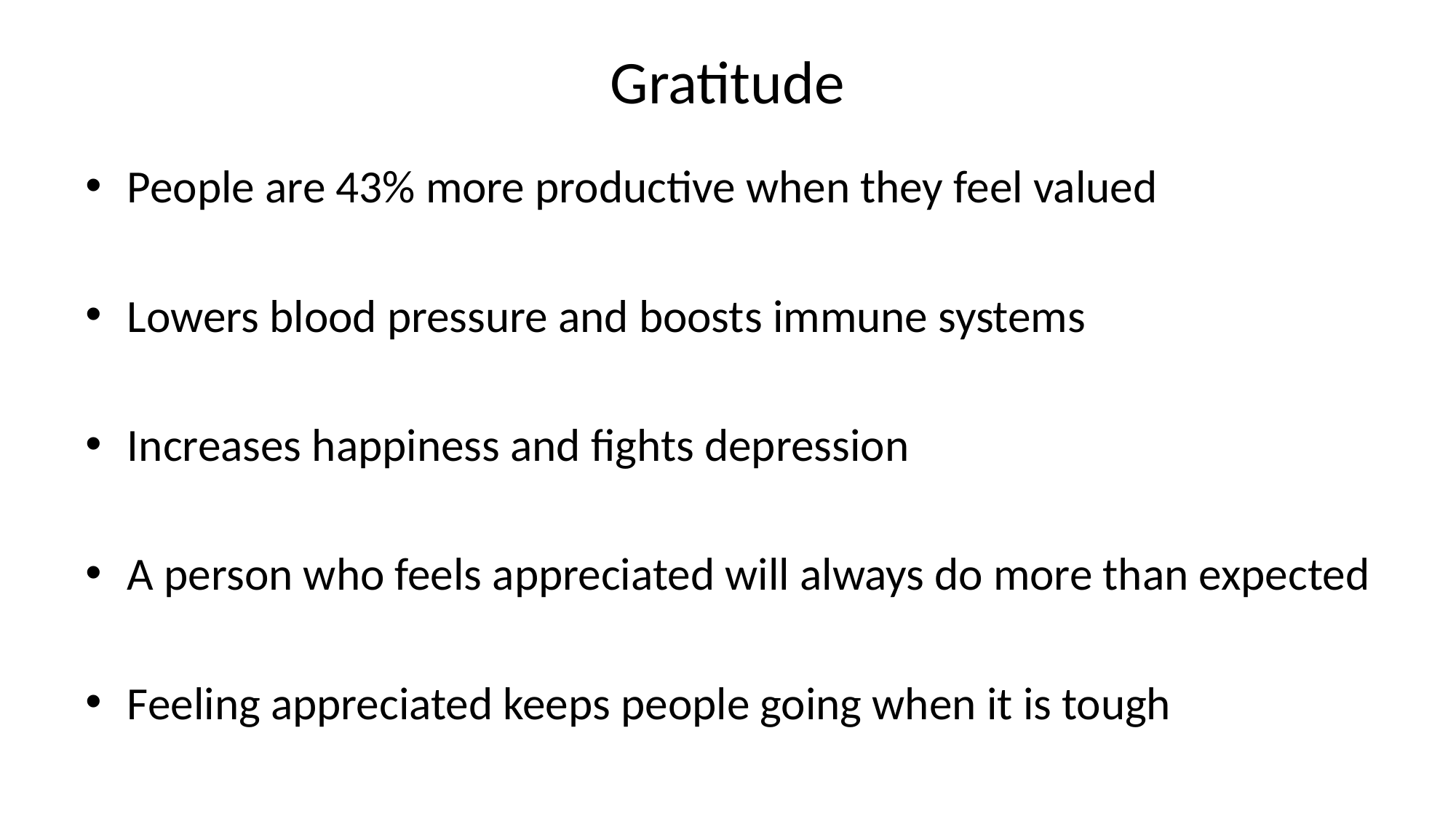

# Gratitude
People are 43% more productive when they feel valued

Lowers blood pressure and boosts immune systems

Increases happiness and fights depression

A person who feels appreciated will always do more than expected

Feeling appreciated keeps people going when it is tough